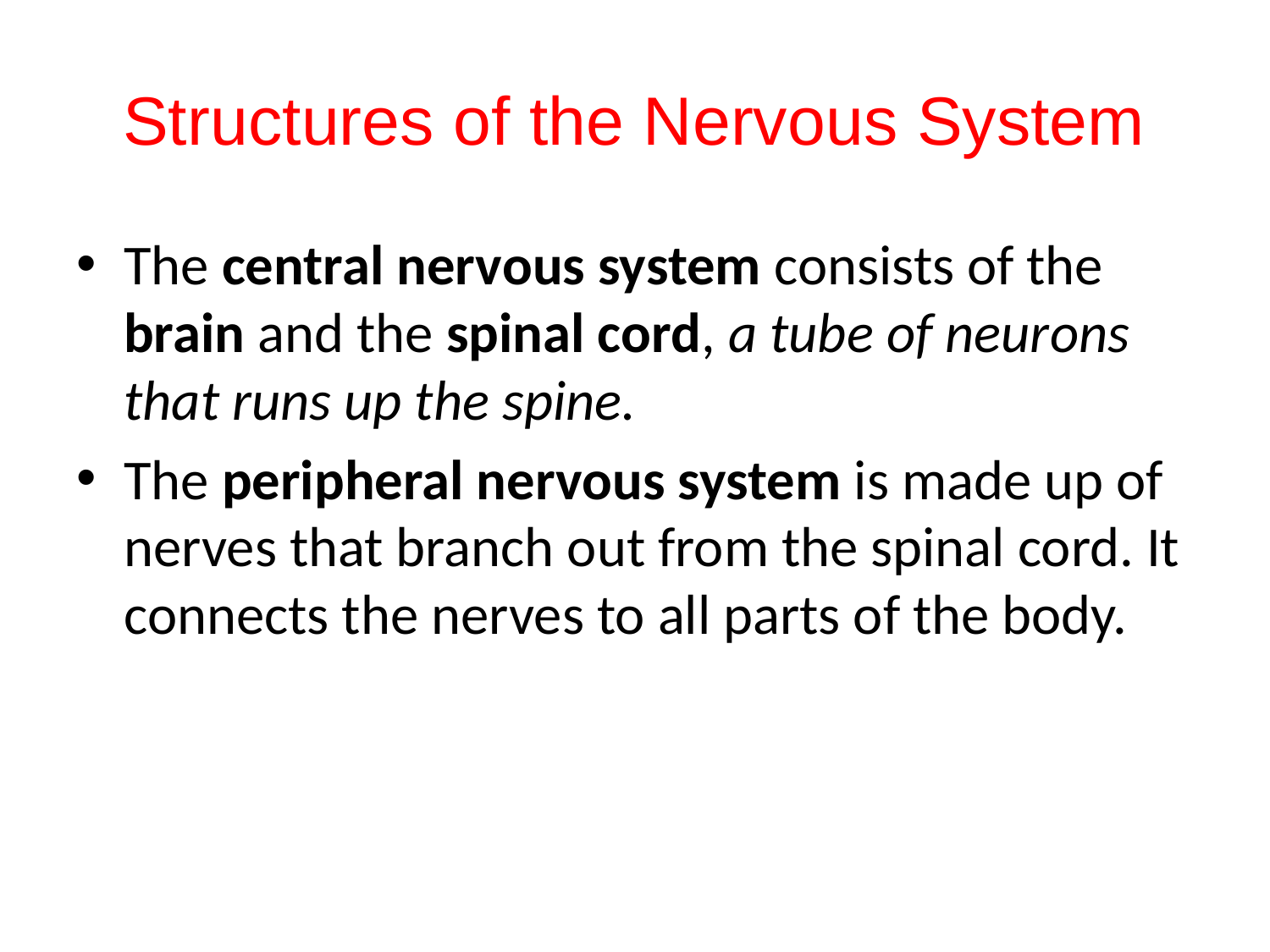

# Structures of the Nervous System
The central nervous system consists of the brain and the spinal cord, a tube of neurons that runs up the spine.
The peripheral nervous system is made up of nerves that branch out from the spinal cord. It connects the nerves to all parts of the body.